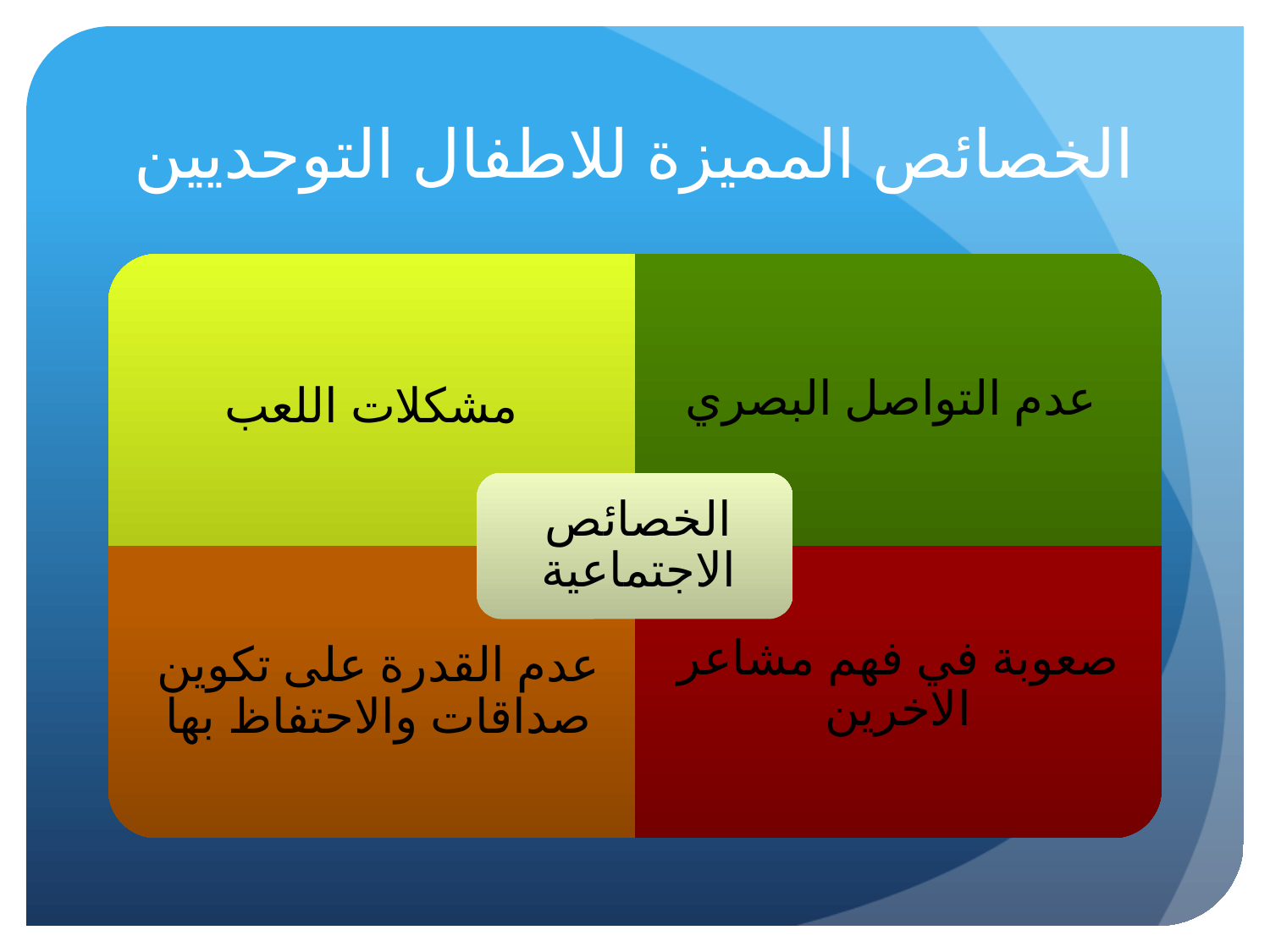

# الخصائص المميزة للاطفال التوحديين
مشكلات اللعب
عدم التواصل البصري
عدم القدرة على تكوين صداقات والاحتفاظ بها
صعوبة في فهم مشاعر الاخرين
الخصائص الاجتماعية